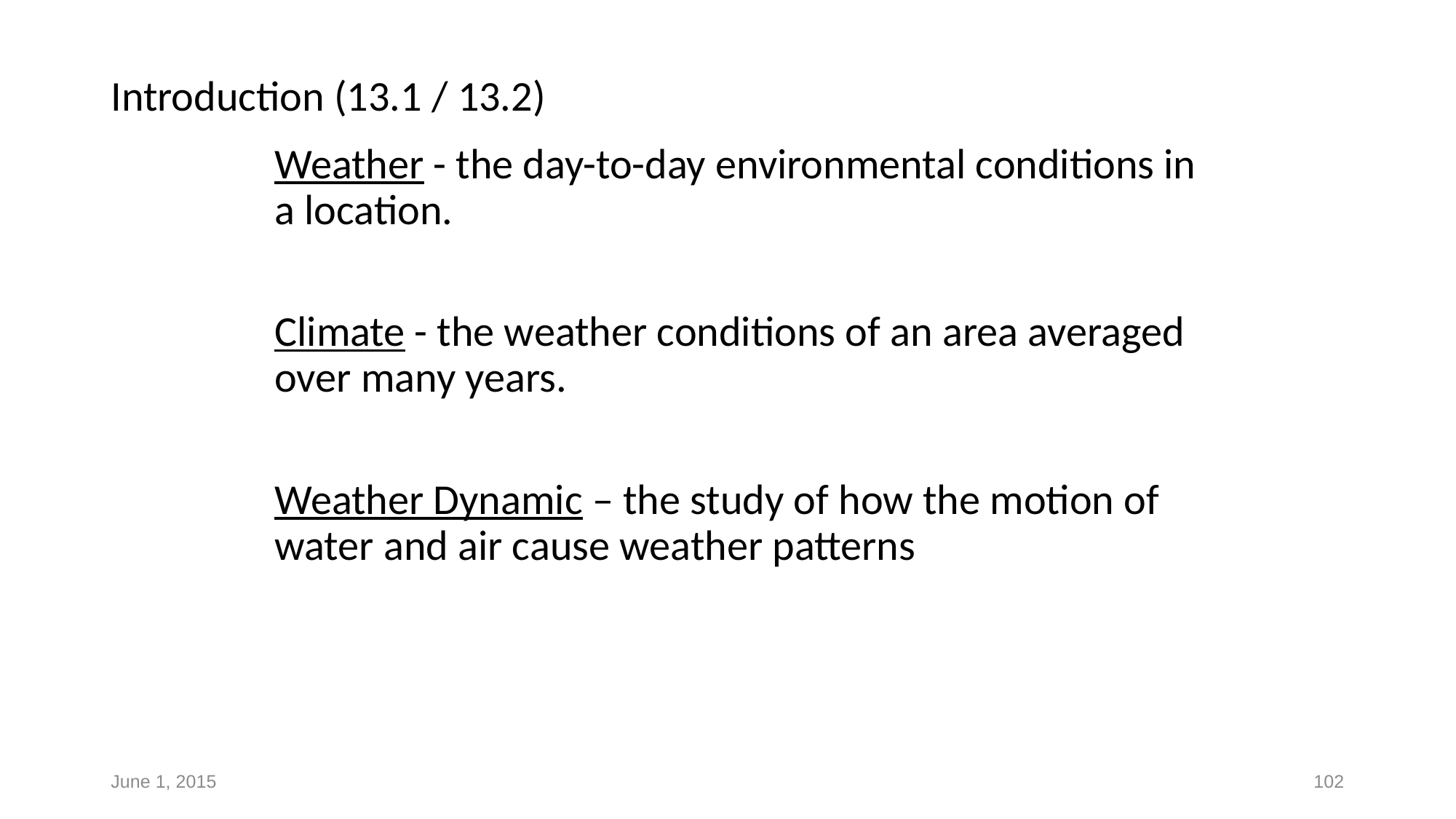

# Introduction (13.1 / 13.2)
	Weather - the day-to-day environmental conditions in a location.

	Climate - the weather conditions of an area averaged over many years.

	Weather Dynamic – the study of how the motion of water and air cause weather patterns

June 1, 2015
102